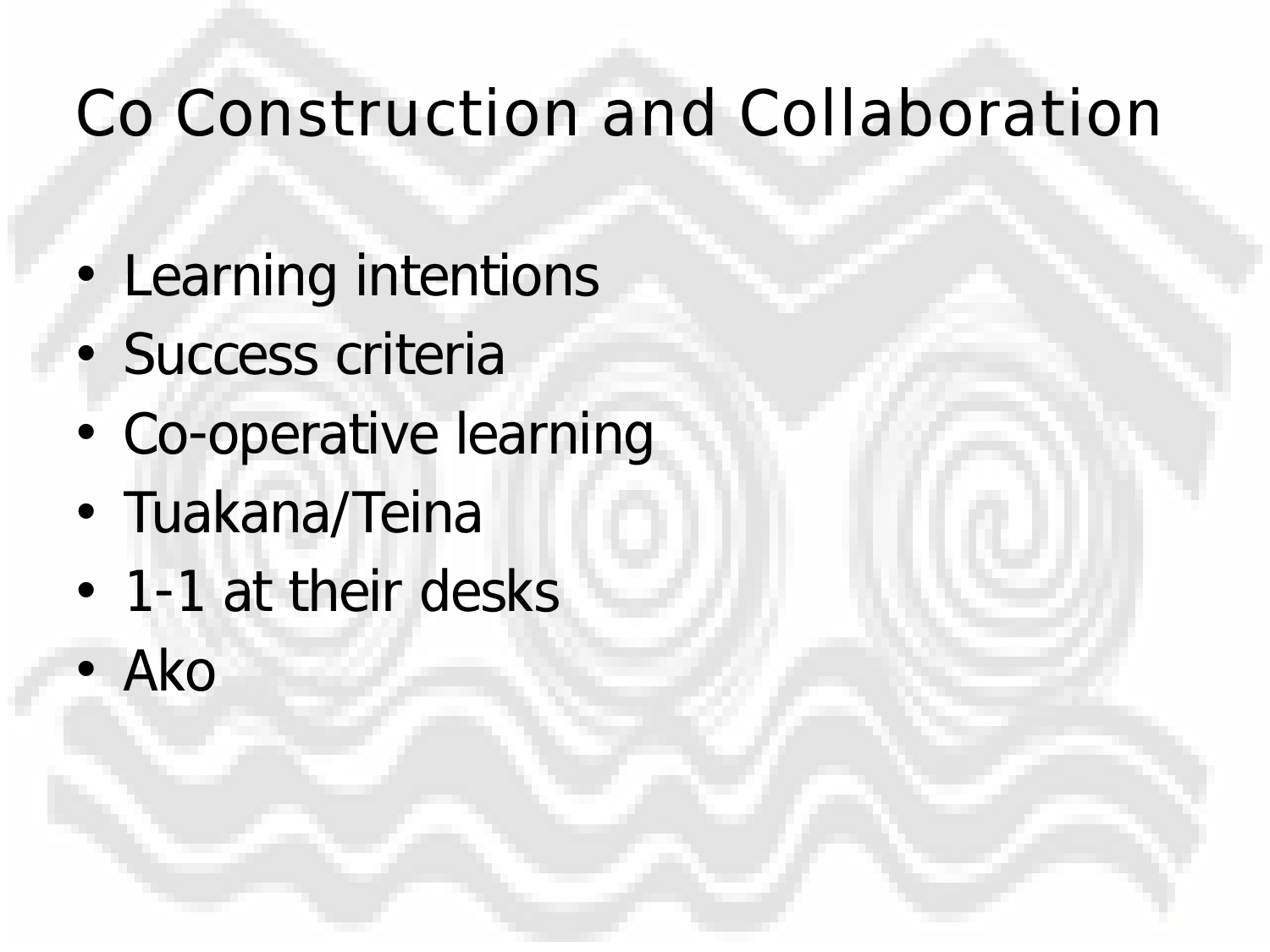

Co Construction and Collaboration

Learning intentions
Success criteria
Co-operative learning
Tuakana/Teina
1-1 at their desks
Ako